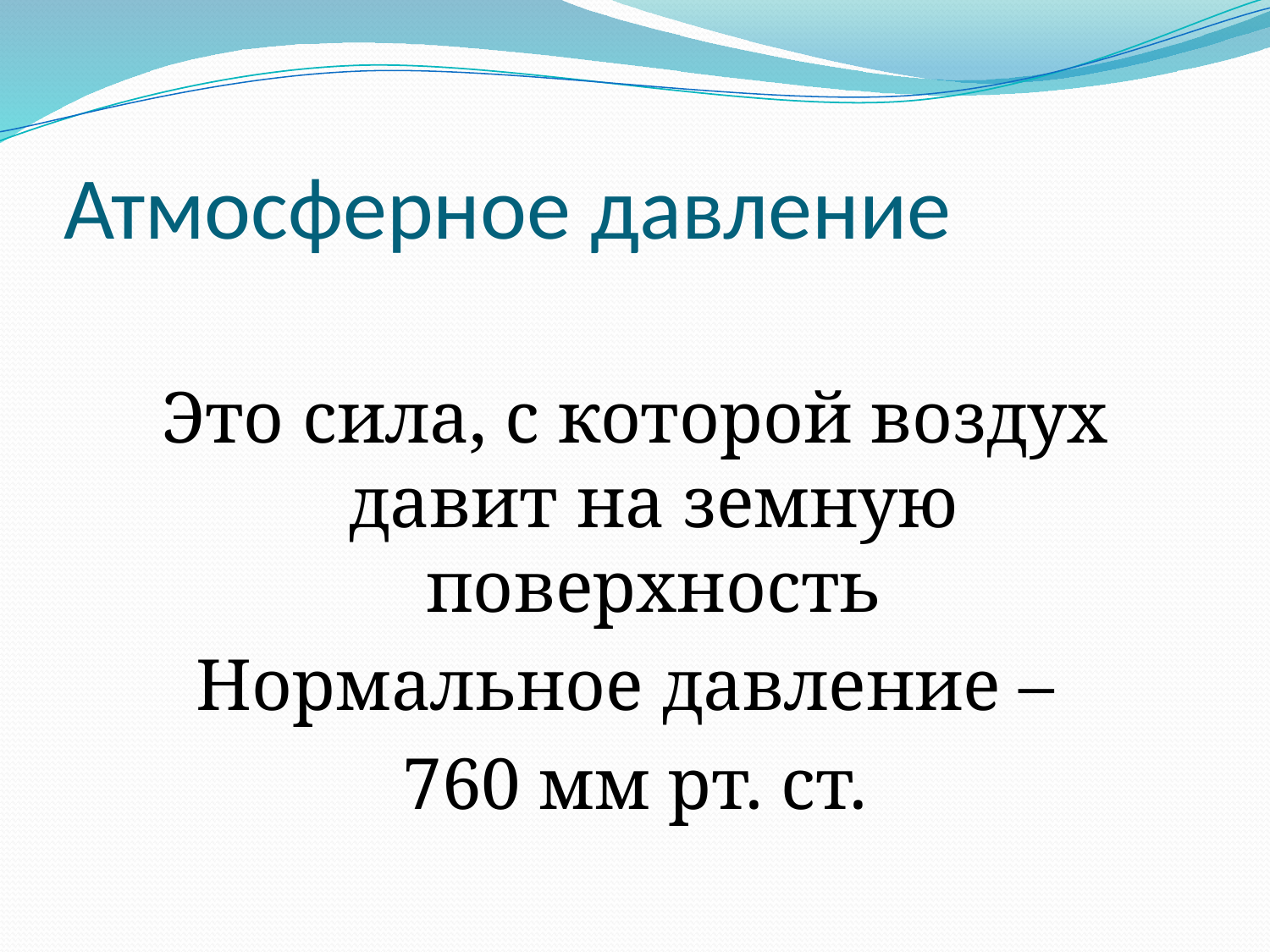

# Атмосферное давление
Это сила, с которой воздух давит на земную поверхность
Нормальное давление –
760 мм рт. ст.